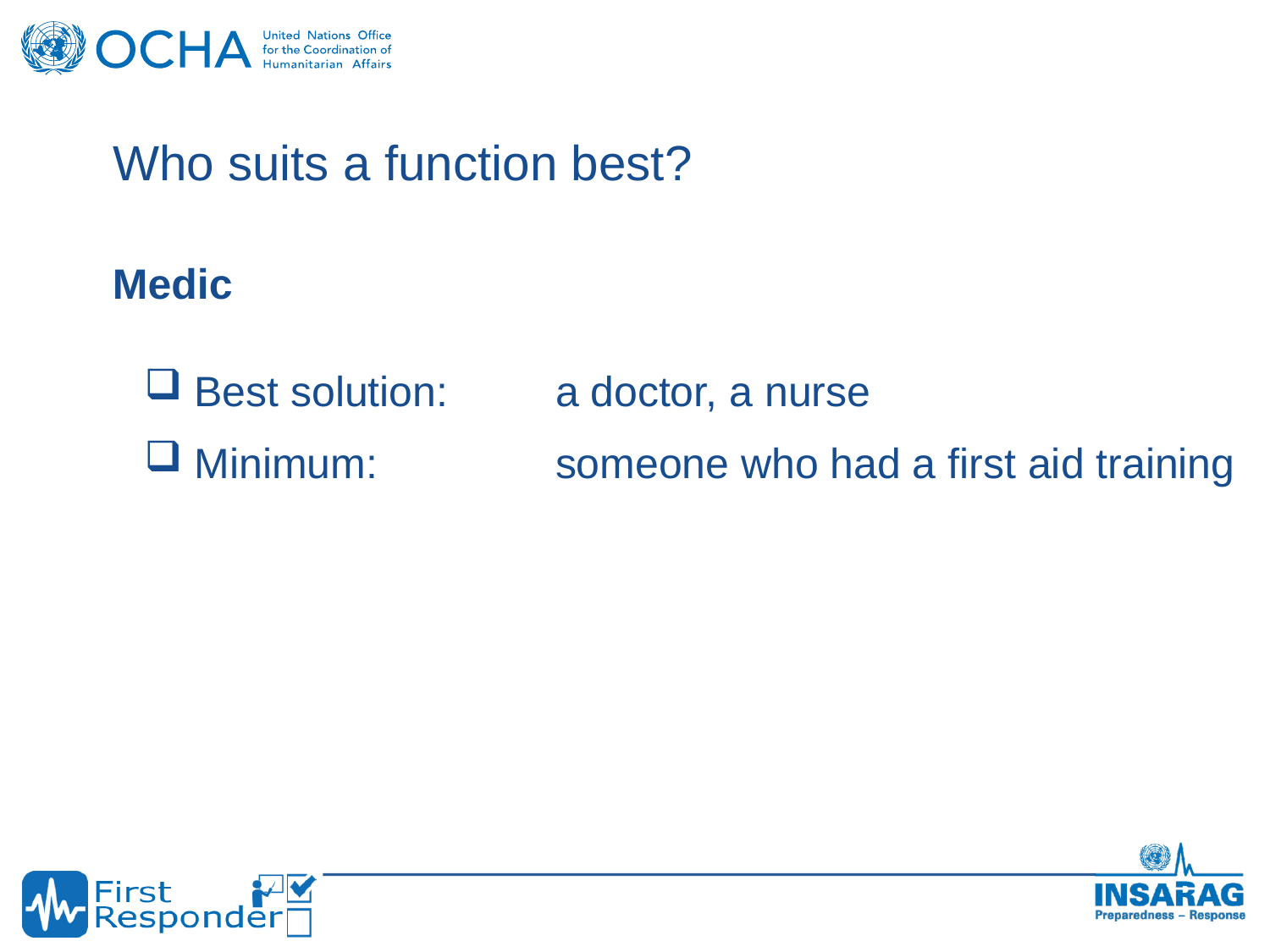

Who suits a function best?
Medic
Best solution:	a doctor, a nurse
Minimum:	someone who had a first aid training